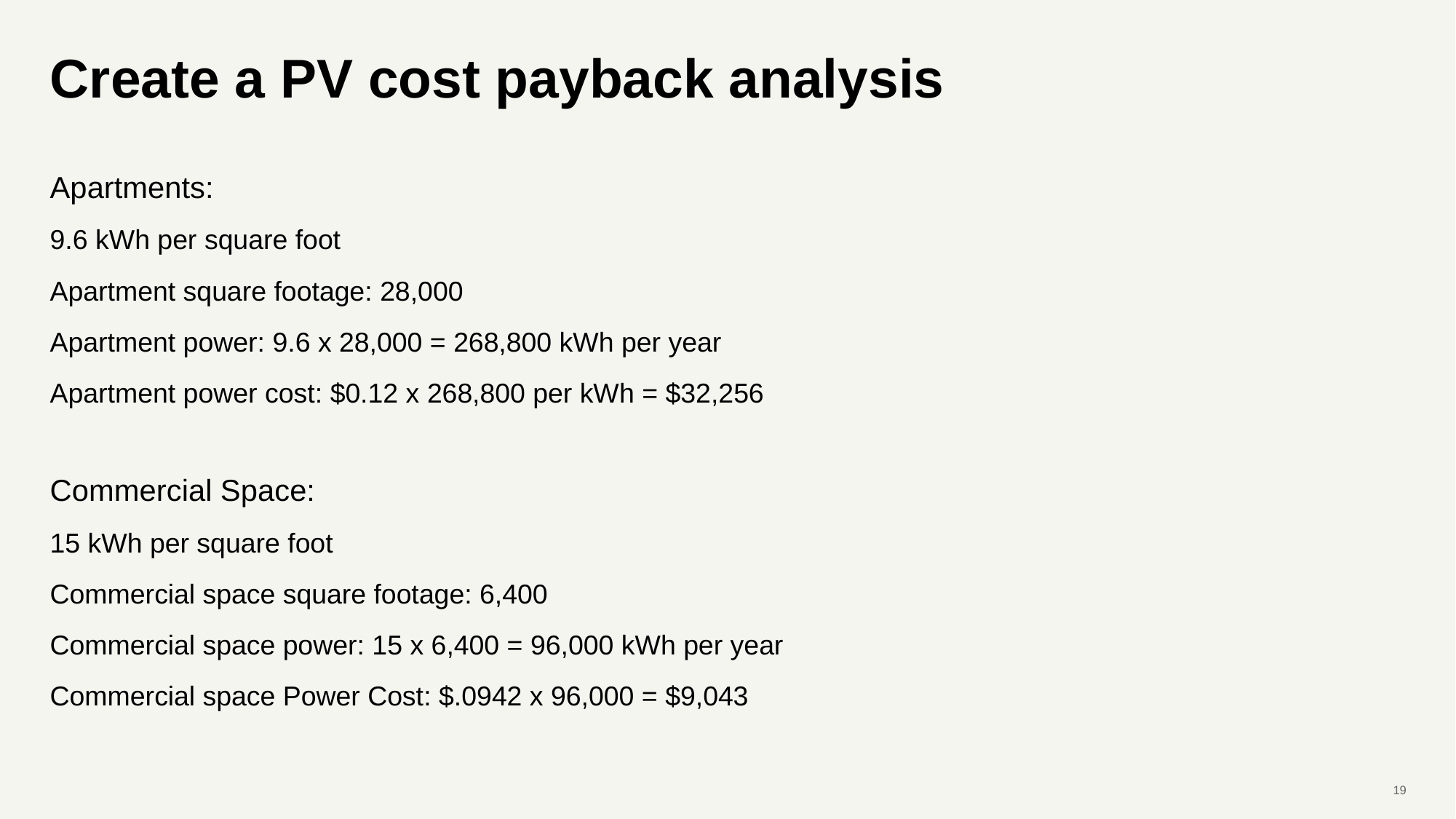

# Create a PV cost payback analysis
Apartments:
9.6 kWh per square foot
Apartment square footage: 28,000
Apartment power: 9.6 x 28,000 = 268,800 kWh per year
Apartment power cost: $0.12 x 268,800 per kWh = $32,256
Commercial Space:
15 kWh per square foot
Commercial space square footage: 6,400
Commercial space power: 15 x 6,400 = 96,000 kWh per year
Commercial space Power Cost: $.0942 x 96,000 = $9,043

19